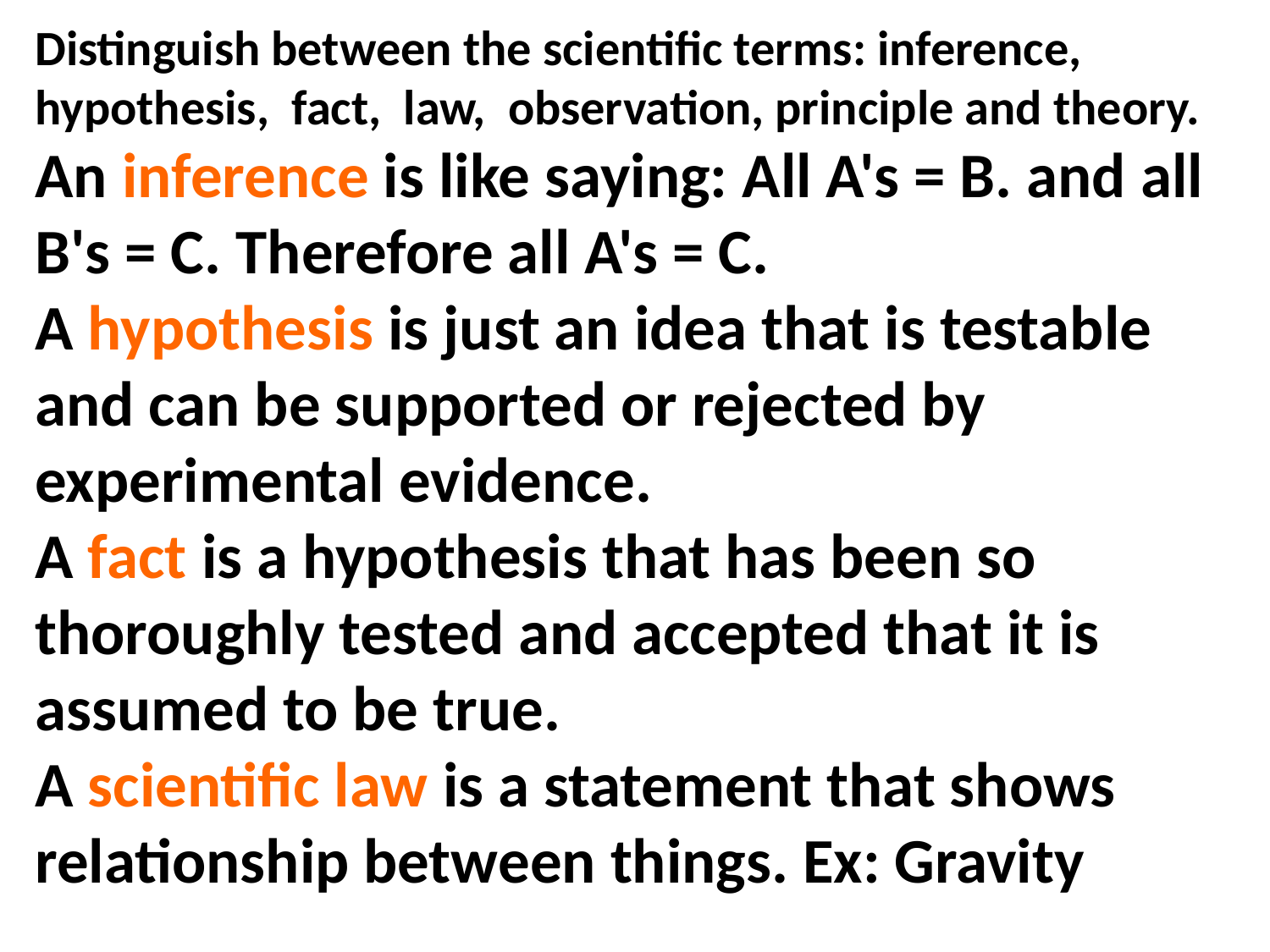

Distinguish between the scientific terms: inference,  hypothesis,  fact,  law,  observation, principle and theory.
An inference is like saying: All A's = B. and all B's = C. Therefore all A's = C.
A hypothesis is just an idea that is testable and can be supported or rejected by experimental evidence.
A fact is a hypothesis that has been so thoroughly tested and accepted that it is assumed to be true.
A scientific law is a statement that shows relationship between things. Ex: Gravity